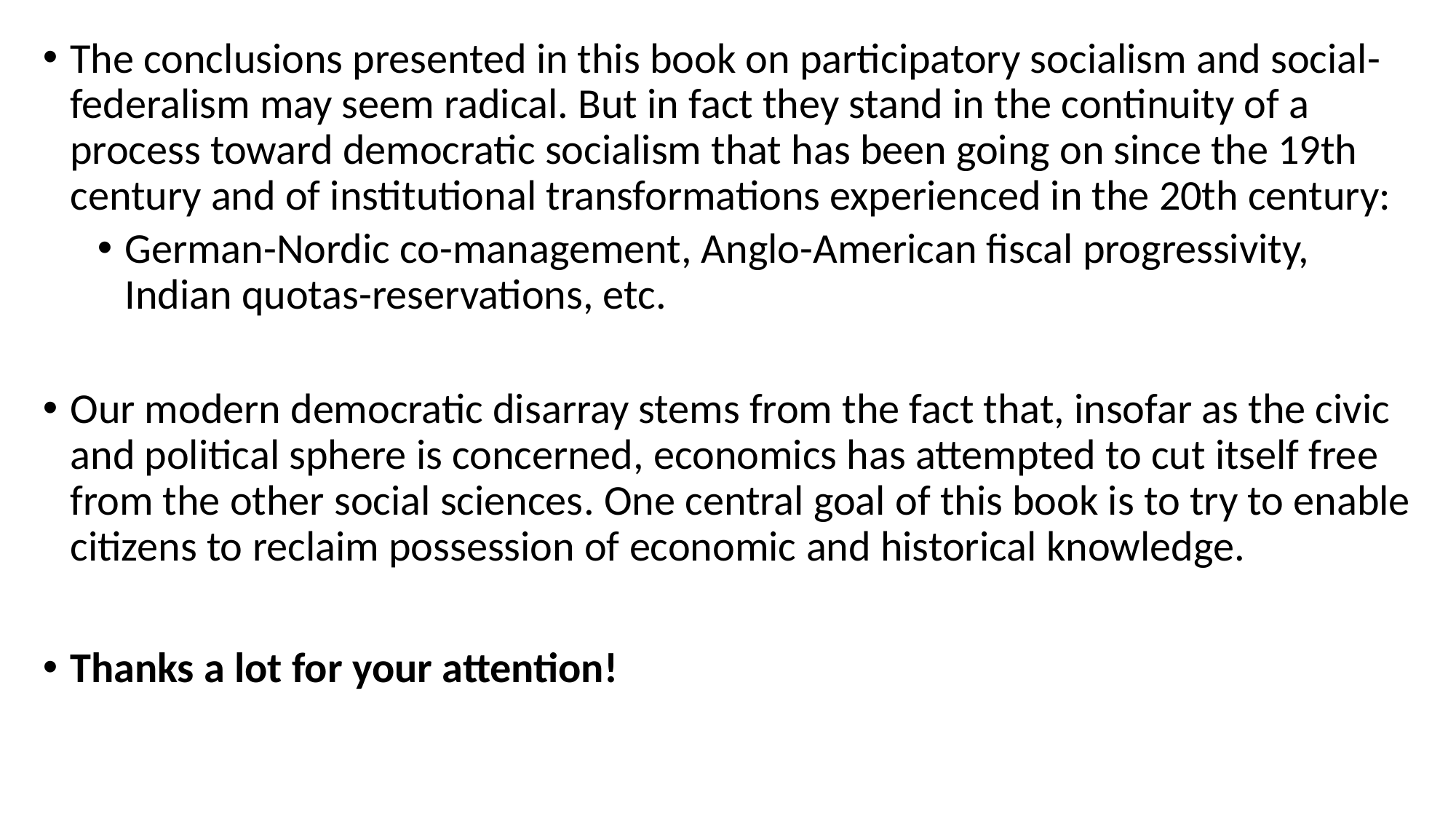

The conclusions presented in this book on participatory socialism and social-federalism may seem radical. But in fact they stand in the continuity of a process toward democratic socialism that has been going on since the 19th century and of institutional transformations experienced in the 20th century:
German-Nordic co-management, Anglo-American fiscal progressivity, Indian quotas-reservations, etc.

Our modern democratic disarray stems from the fact that, insofar as the civic and political sphere is concerned, economics has attempted to cut itself free from the other social sciences. One central goal of this book is to try to enable citizens to reclaim possession of economic and historical knowledge.

Thanks a lot for your attention!